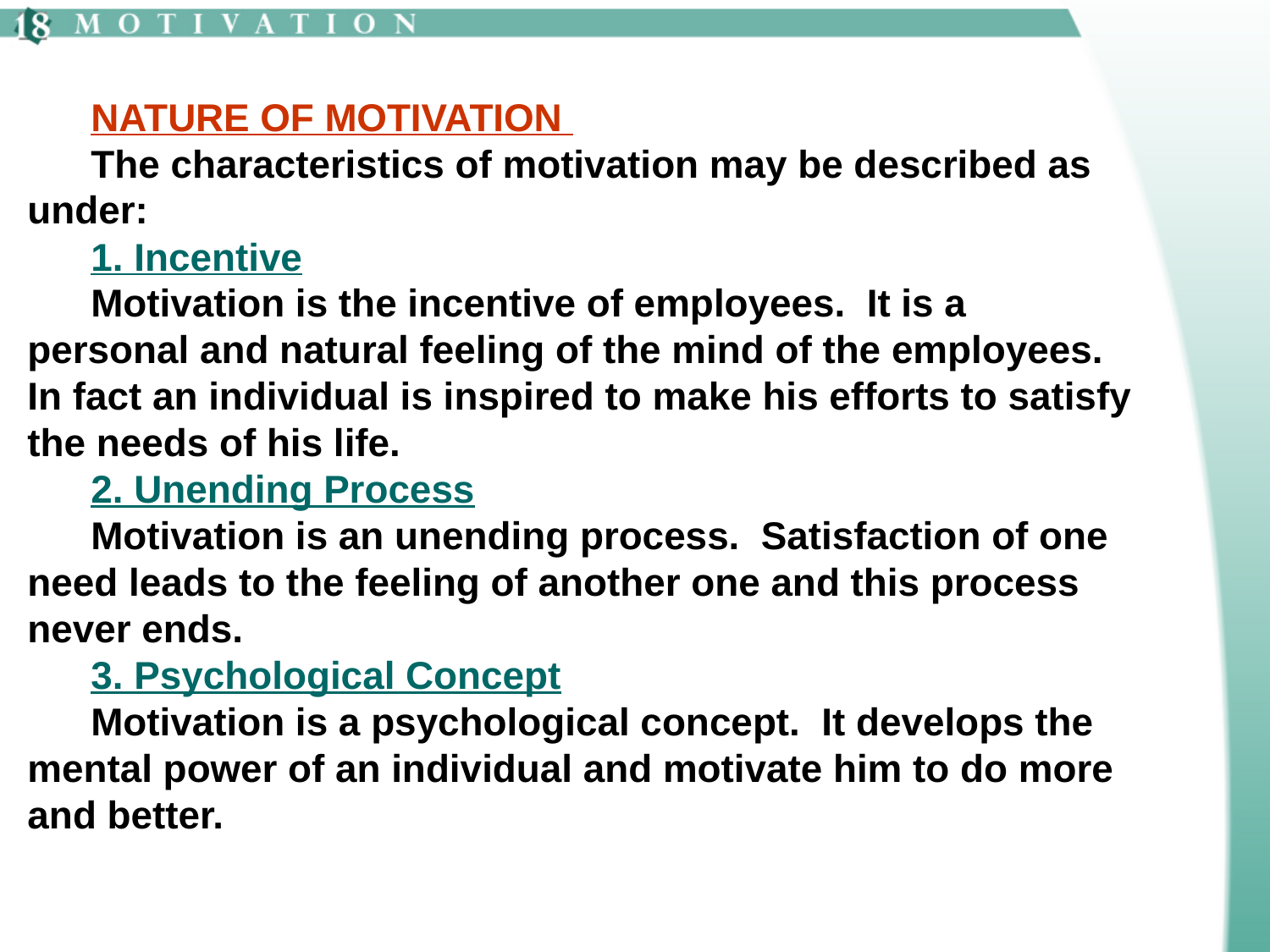

NATURE OF MOTIVATION
The characteristics of motivation may be described as under:
1. Incentive
Motivation is the incentive of employees.  It is a personal and natural feeling of the mind of the employees.  In fact an individual is inspired to make his efforts to satisfy the needs of his life.
2. Unending Process
Motivation is an unending process.  Satisfaction of one need leads to the feeling of another one and this process never ends.
3. Psychological Concept
Motivation is a psychological concept.  It develops the mental power of an individual and motivate him to do more and better.